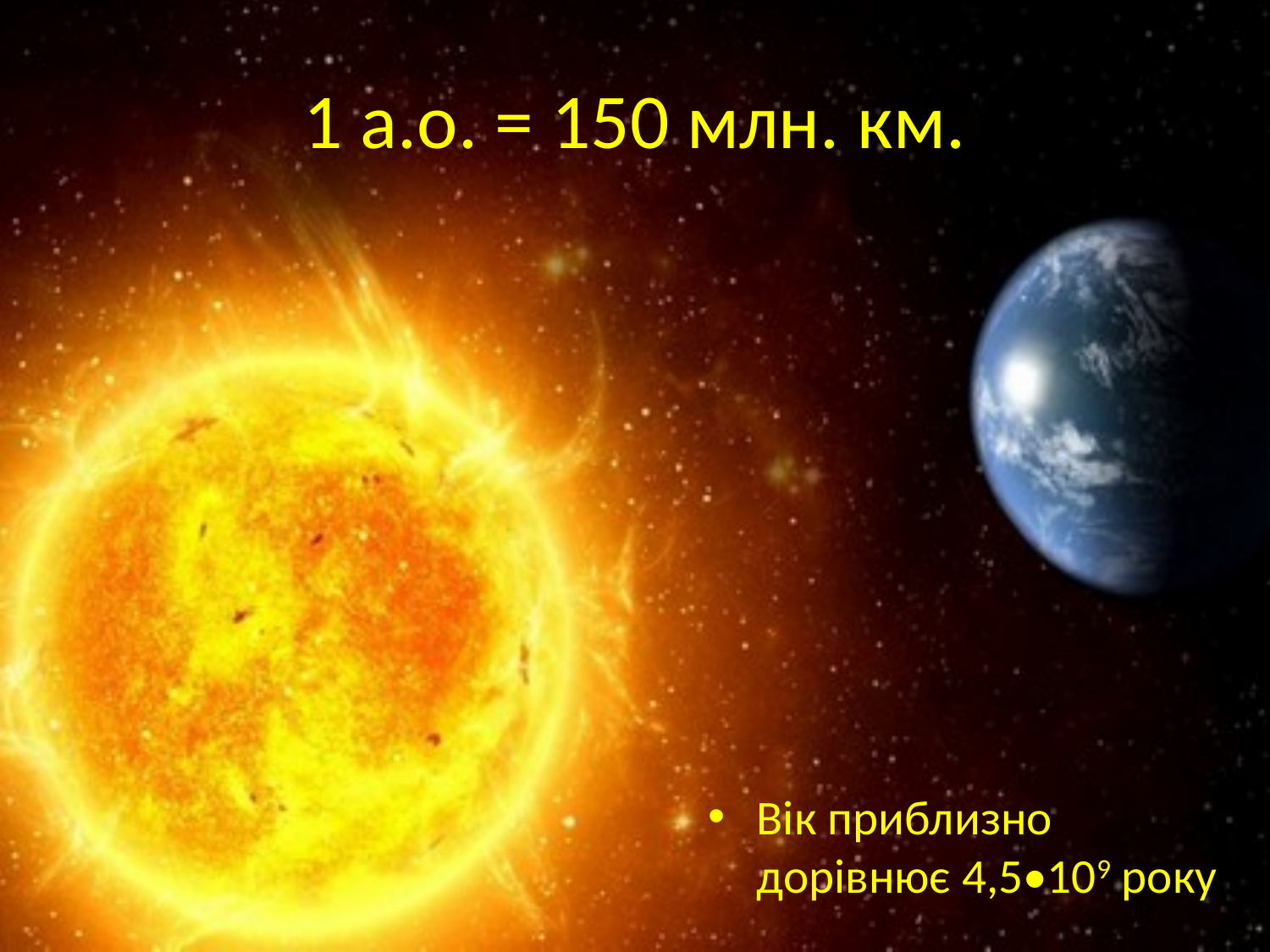

# 1 а.о. = 150 млн. км.
Вік приблизно дорівнює 4,5•109 року